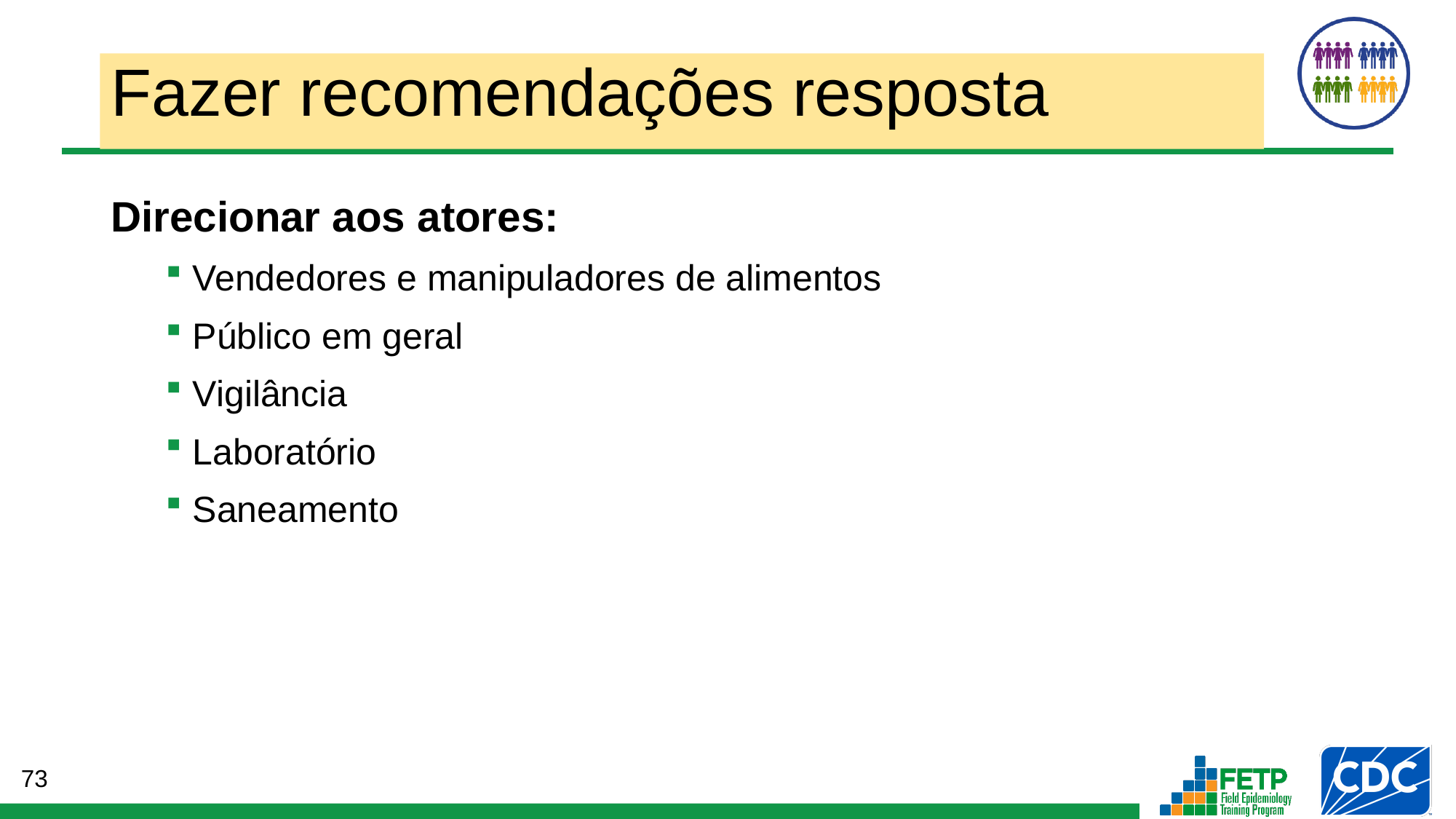

# Fazer recomendações resposta
Direcionar aos atores:
Vendedores e manipuladores de alimentos
Público em geral
Vigilância
Laboratório
Saneamento